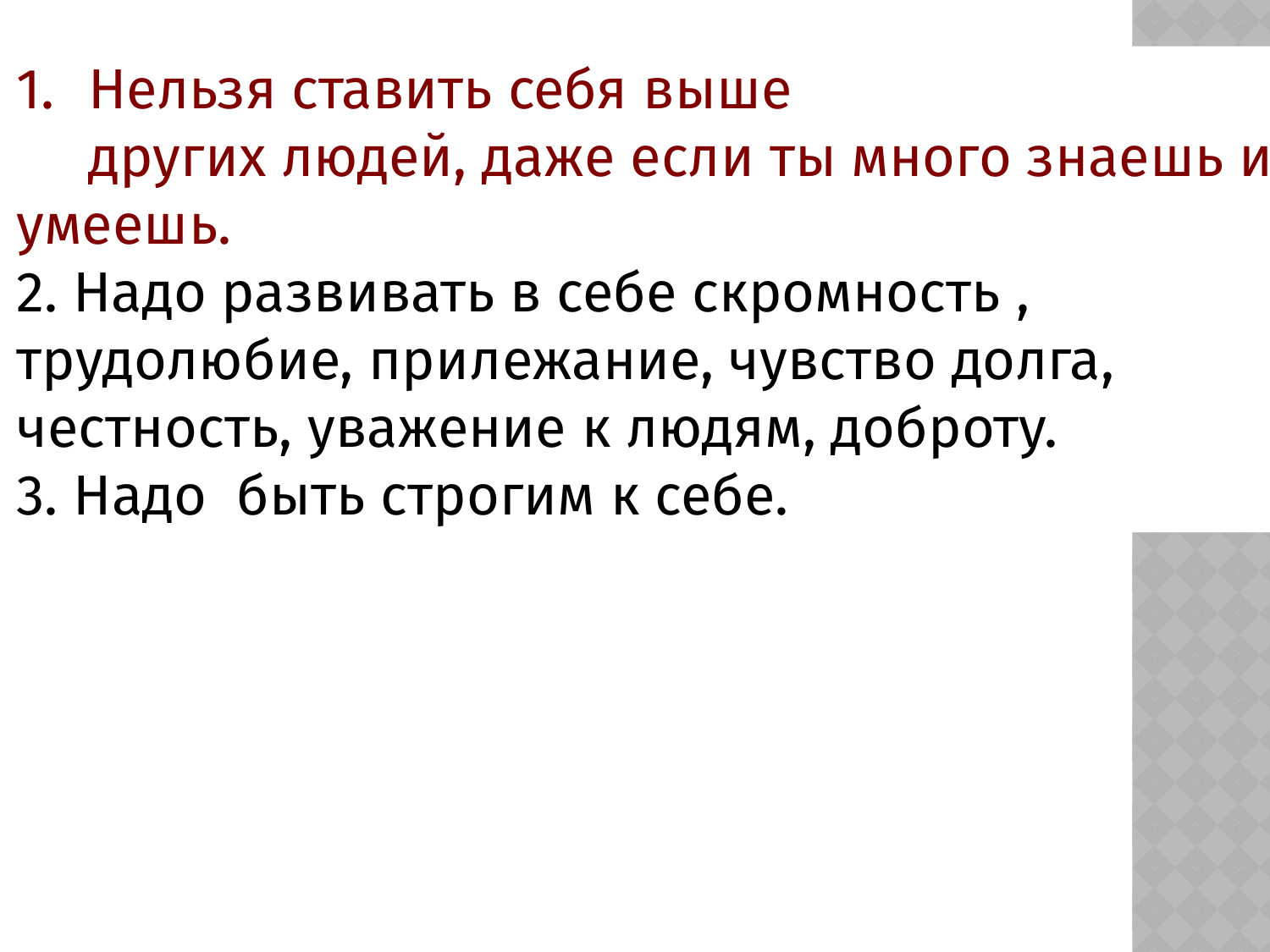

Нельзя ставить себя выше
других людей, даже если ты много знаешь и
умеешь.
2. Надо развивать в себе скромность ,
трудолюбие, прилежание, чувство долга,
честность, уважение к людям, доброту.
3. Надо  быть строгим к себе.